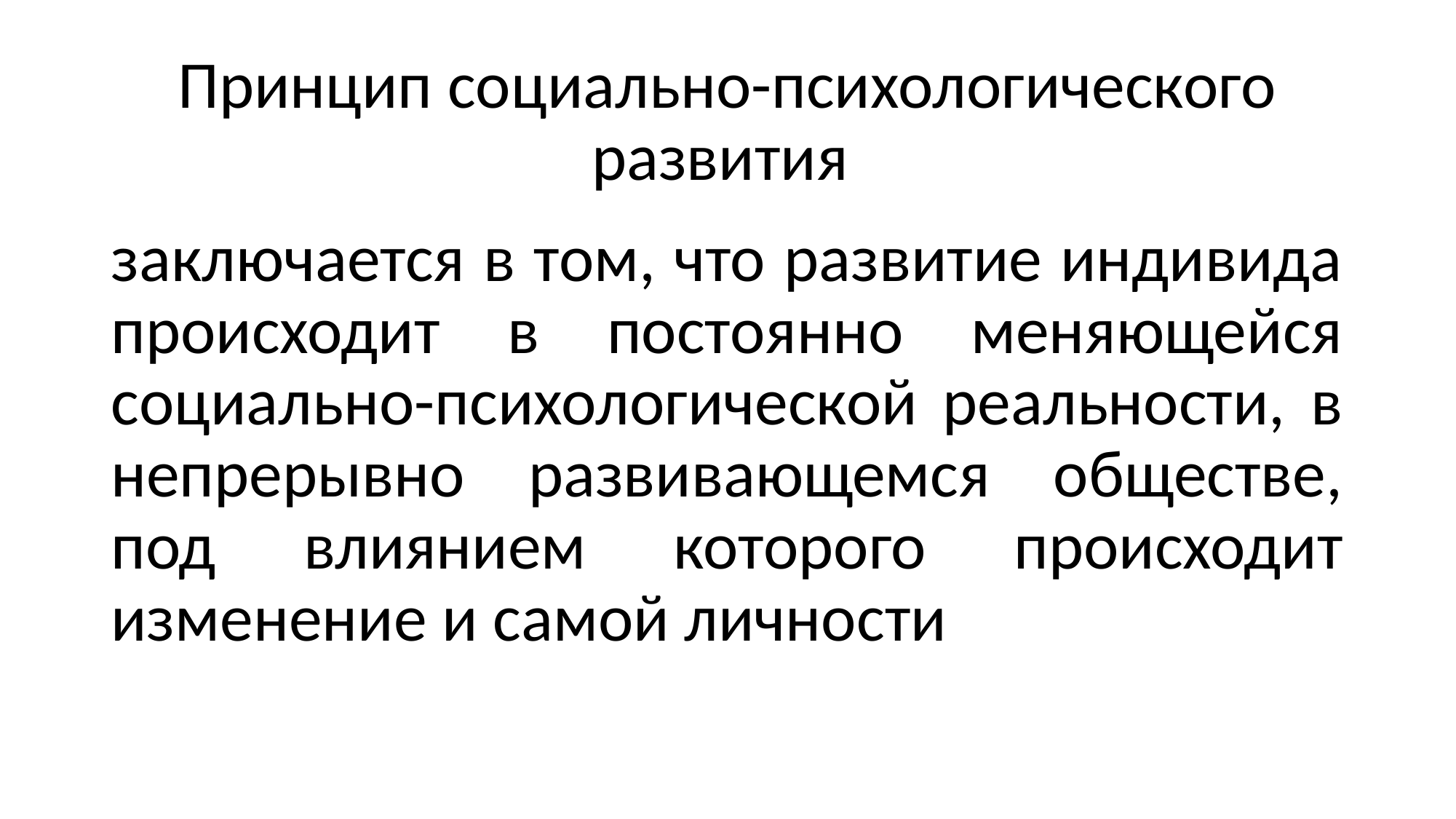

# Принцип социально-психологического развития
заключается в том, что развитие индивида происходит в постоянно меняющейся социально-психологической реальности, в непрерывно развивающемся обществе, под влиянием которого происходит изменение и самой личности